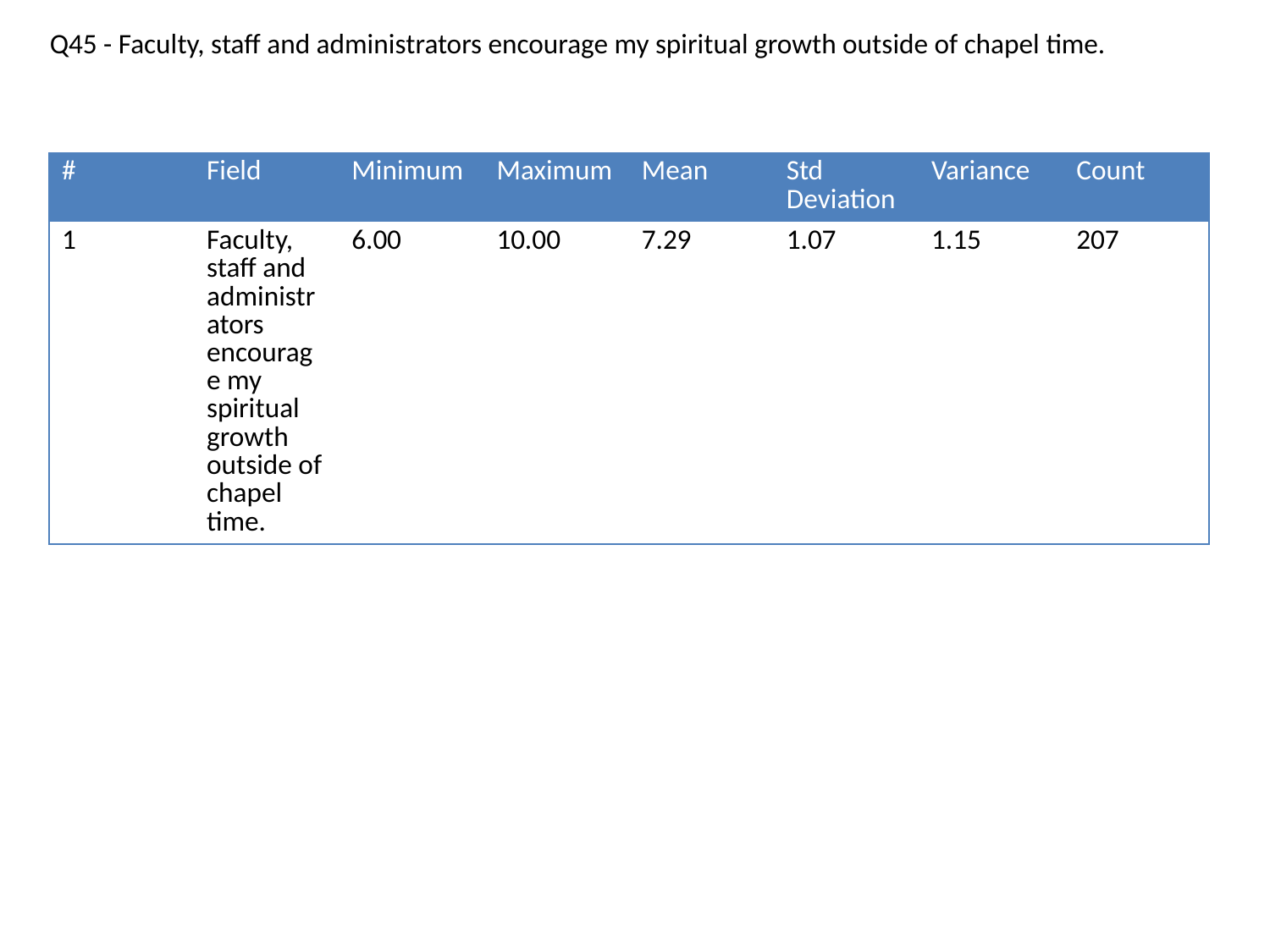

Q45 - Faculty, staff and administrators encourage my spiritual growth outside of chapel time.
| # | Field | Minimum | Maximum | Mean | Std Deviation | Variance | Count |
| --- | --- | --- | --- | --- | --- | --- | --- |
| 1 | Faculty, staff and administrators encourage my spiritual growth outside of chapel time. | 6.00 | 10.00 | 7.29 | 1.07 | 1.15 | 207 |